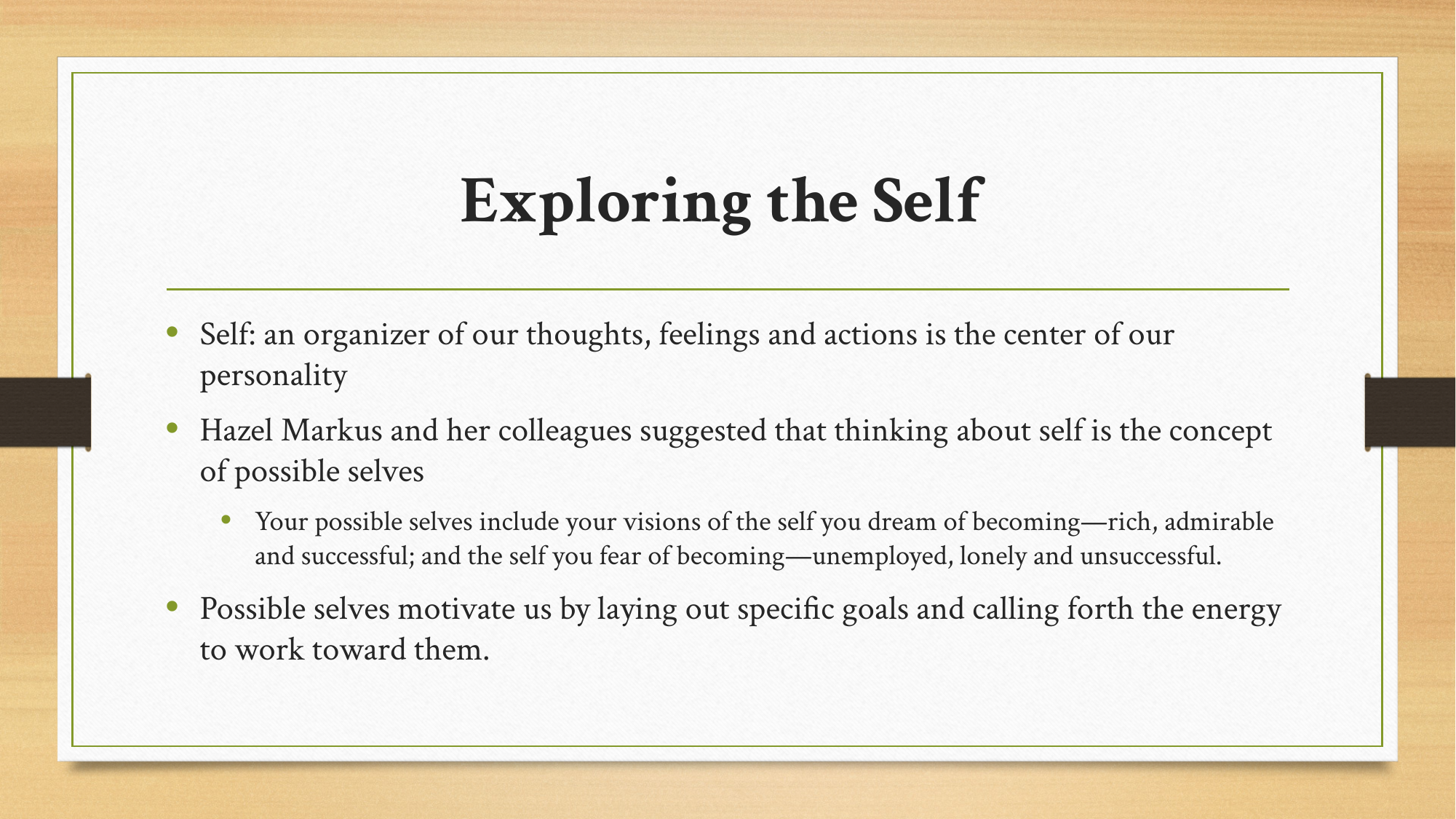

# Exploring the Self
Self: an organizer of our thoughts, feelings and actions is the center of our personality
Hazel Markus and her colleagues suggested that thinking about self is the concept of possible selves
Your possible selves include your visions of the self you dream of becoming—rich, admirable and successful; and the self you fear of becoming—unemployed, lonely and unsuccessful.
Possible selves motivate us by laying out specific goals and calling forth the energy to work toward them.